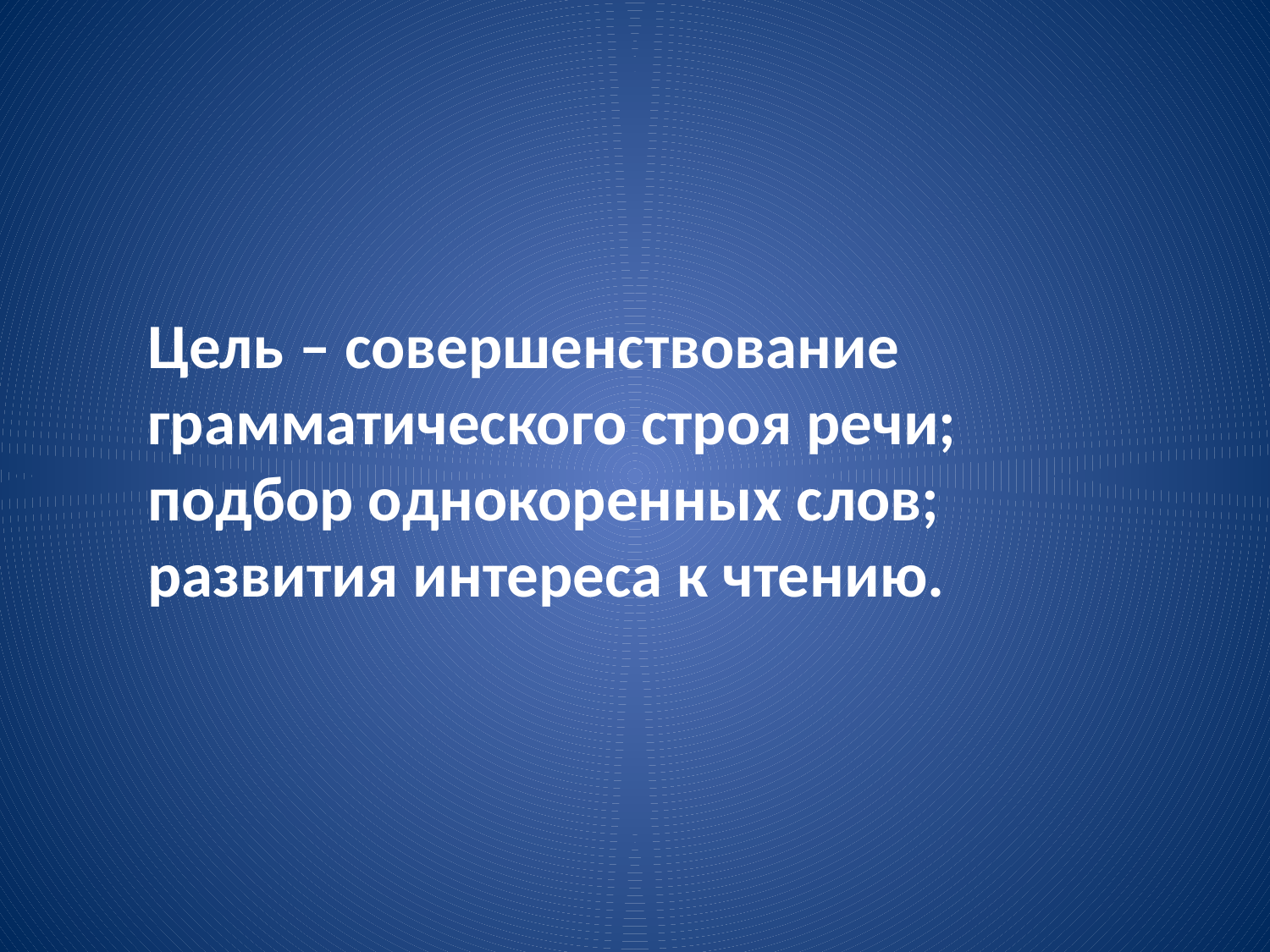

Цель – совершенствование грамматического строя речи; подбор однокоренных слов; развития интереса к чтению.